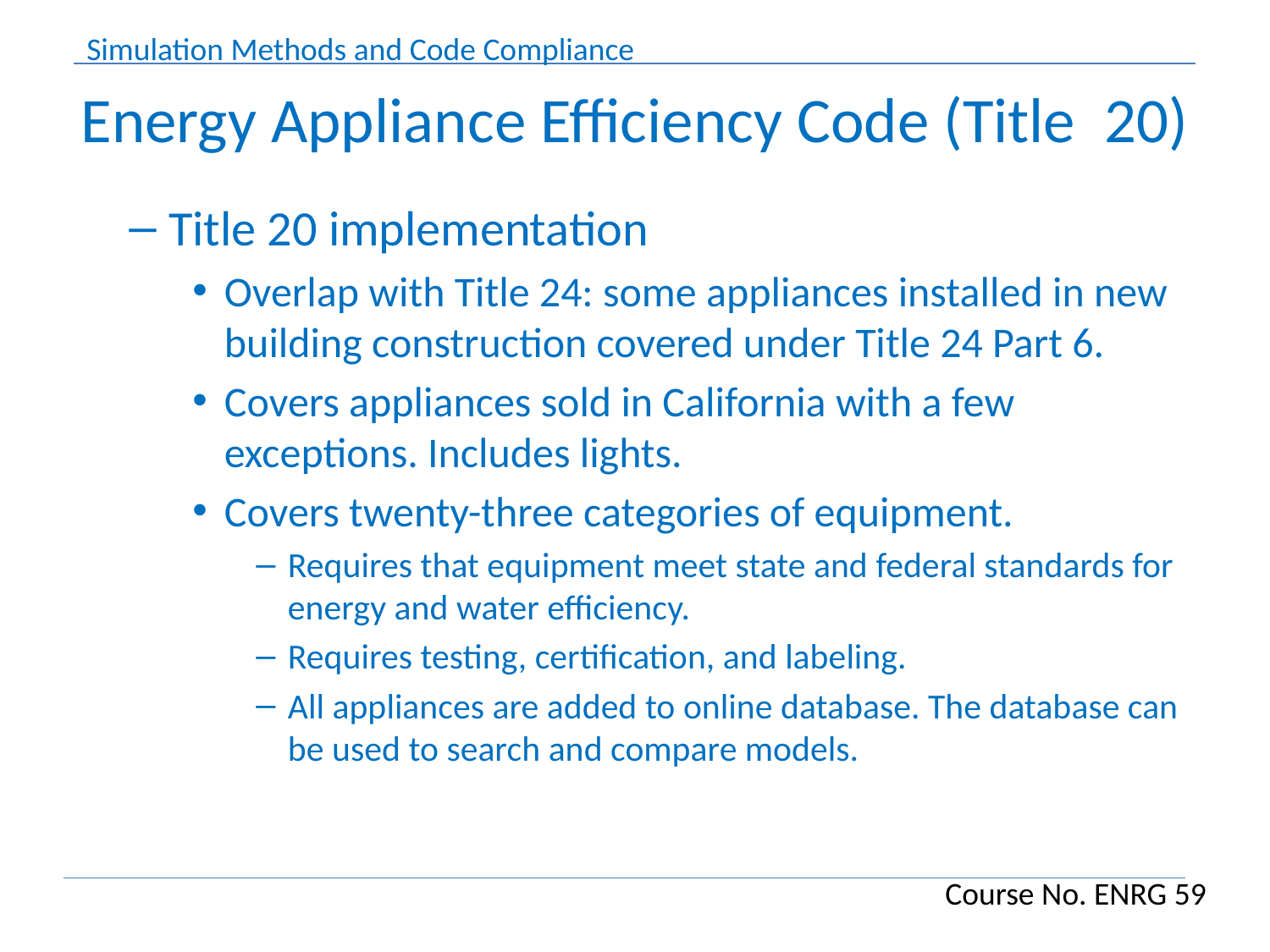

# Energy Appliance Efficiency Code (Title  20)
Title 20 implementation
Overlap with Title 24: some appliances installed in new building construction covered under Title 24 Part 6.
Covers appliances sold in California with a few exceptions. Includes lights.
Covers twenty-three categories of equipment.
Requires that equipment meet state and federal standards for energy and water efficiency.
Requires testing, certification, and labeling.
All appliances are added to online database. The database can be used to search and compare models.